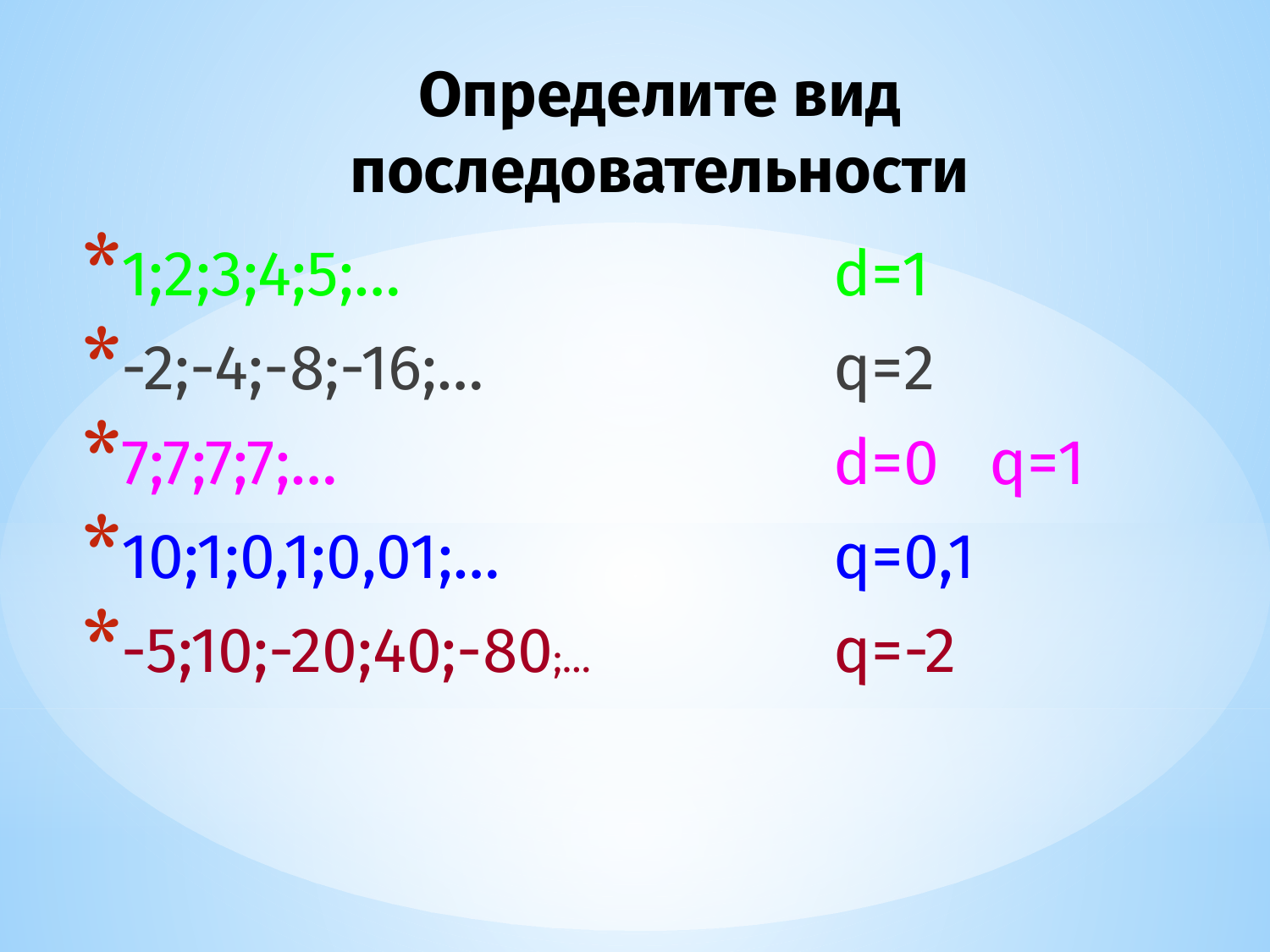

# Определите вид последовательности

1;2;3;4;5;…
-2;-4;-8;-16;…
7;7;7;7;…
10;1;0,1;0,01;…
-5;10;-20;40;-80;…
d=1
q=2
d=0   q=1
q=0,1
q=-2